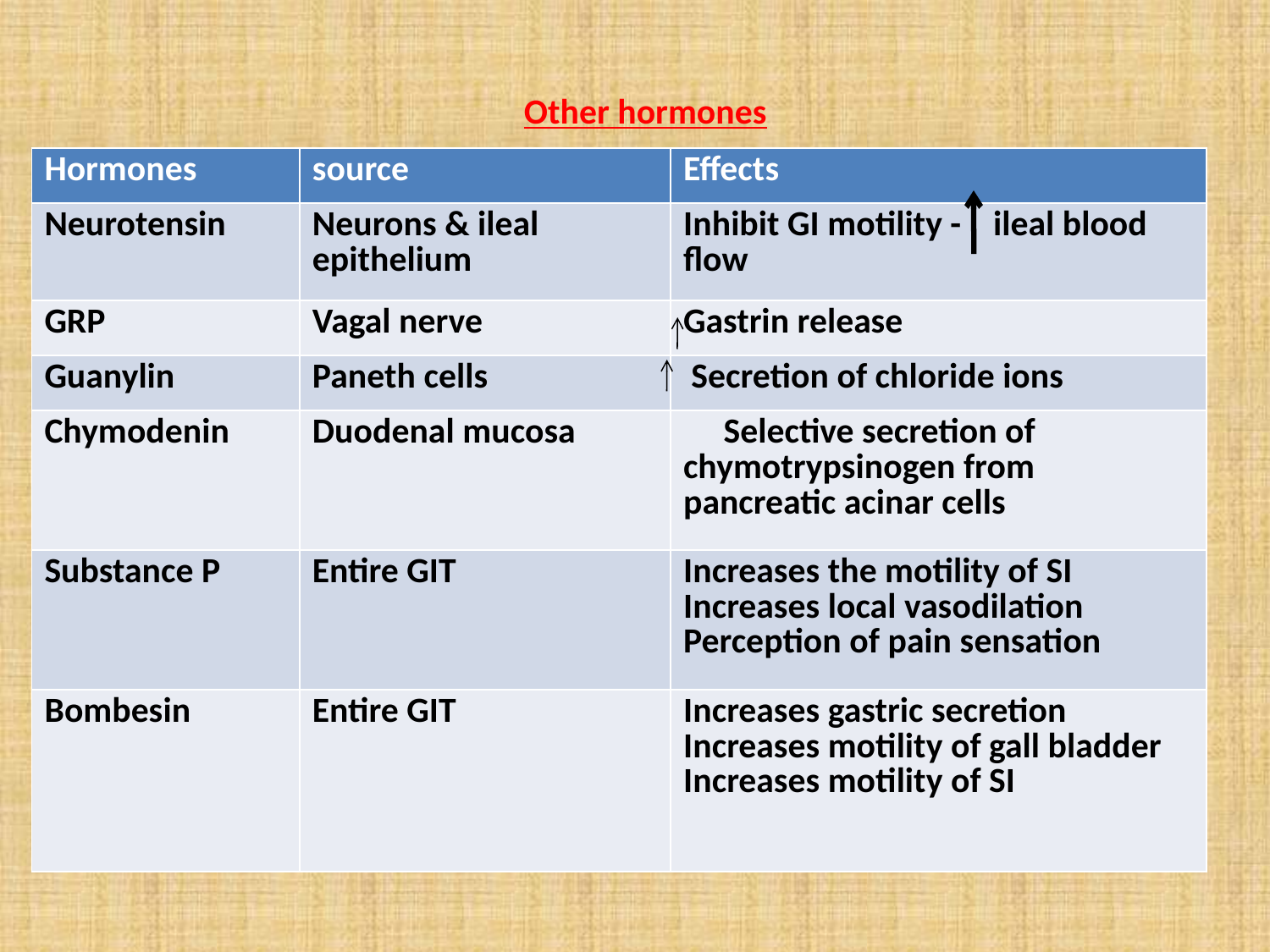

Other hormones
| Hormones | source | Effects |
| --- | --- | --- |
| Neurotensin | Neurons & ileal epithelium | Inhibit GI motility - ileal blood flow |
| GRP | Vagal nerve | Gastrin release |
| Guanylin | Paneth cells | Secretion of chloride ions |
| Chymodenin | Duodenal mucosa | Selective secretion of chymotrypsinogen from pancreatic acinar cells |
| Substance P | Entire GIT | Increases the motility of SI Increases local vasodilation Perception of pain sensation |
| Bombesin | Entire GIT | Increases gastric secretion Increases motility of gall bladder Increases motility of SI |